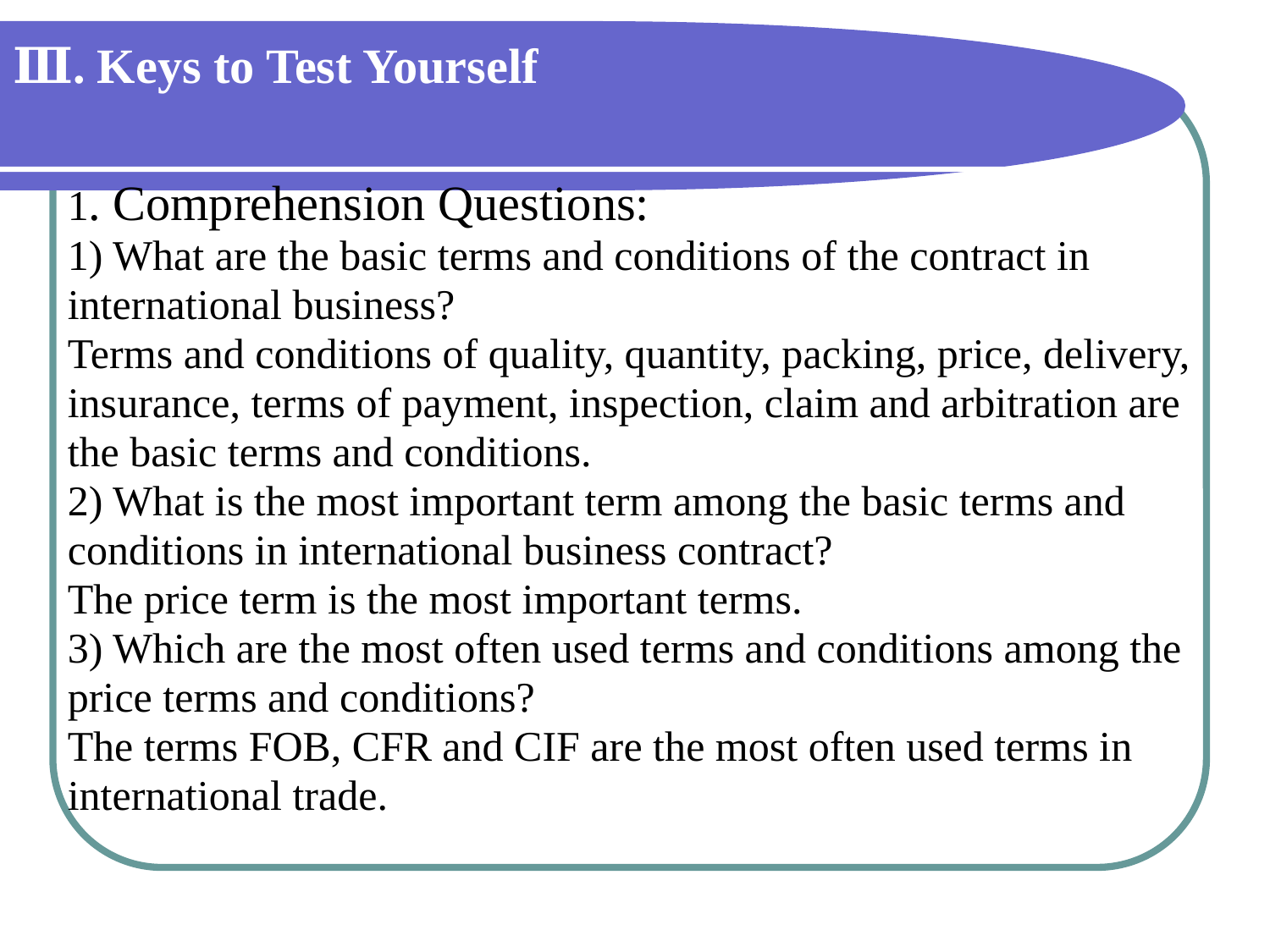

# Ⅲ. Keys to Test Yourself
1. Comprehension Questions:
1) What are the basic terms and conditions of the contract in
international business?
Terms and conditions of quality, quantity, packing, price, delivery,
insurance, terms of payment, inspection, claim and arbitration are
the basic terms and conditions.
2) What is the most important term among the basic terms and
conditions in international business contract?
The price term is the most important terms.
3) Which are the most often used terms and conditions among the
price terms and conditions?
The terms FOB, CFR and CIF are the most often used terms in
international trade.